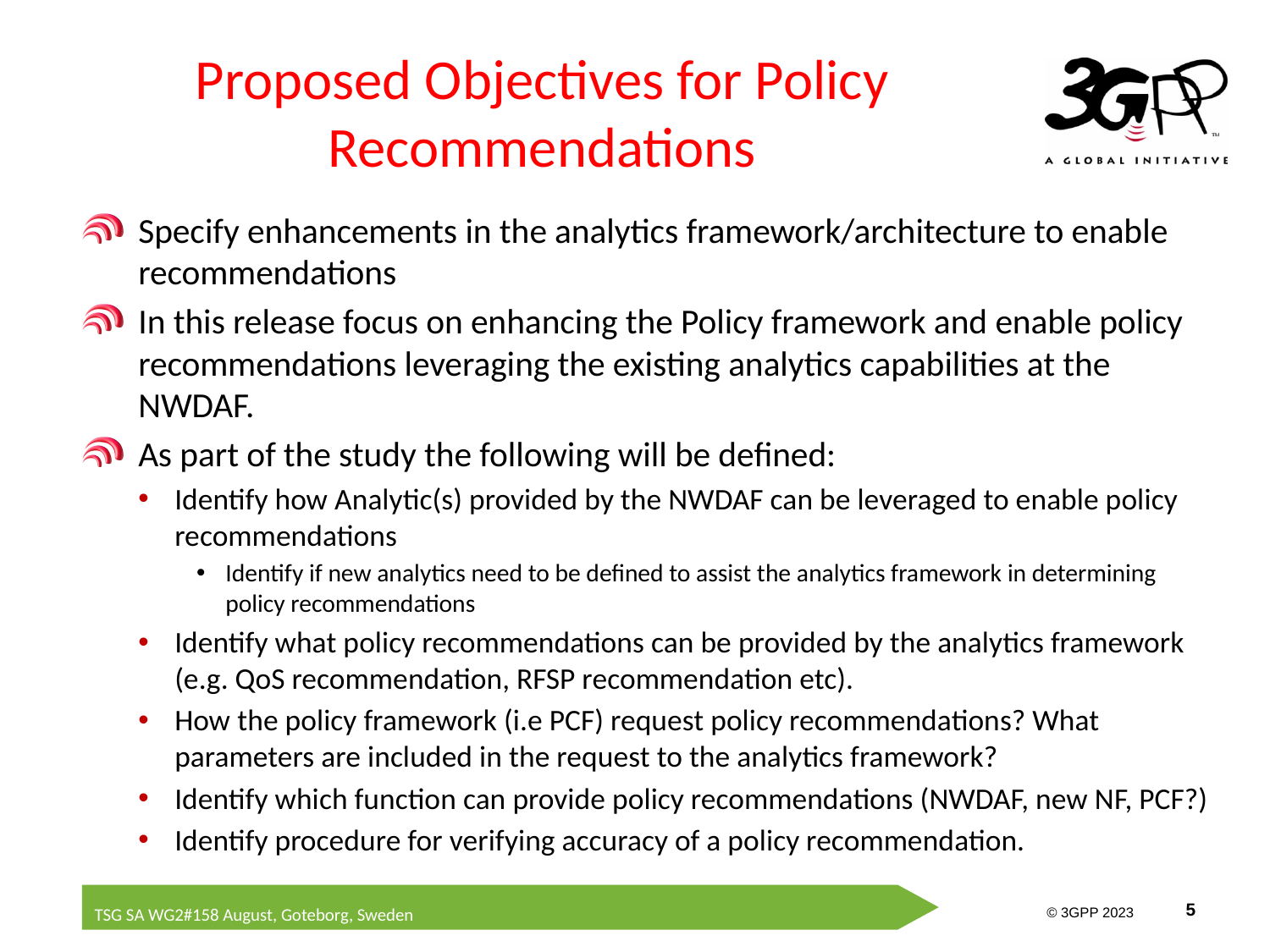

# Proposed Objectives for Policy Recommendations
Specify enhancements in the analytics framework/architecture to enable recommendations
In this release focus on enhancing the Policy framework and enable policy recommendations leveraging the existing analytics capabilities at the NWDAF.
As part of the study the following will be defined:
Identify how Analytic(s) provided by the NWDAF can be leveraged to enable policy recommendations
Identify if new analytics need to be defined to assist the analytics framework in determining policy recommendations
Identify what policy recommendations can be provided by the analytics framework (e.g. QoS recommendation, RFSP recommendation etc).
How the policy framework (i.e PCF) request policy recommendations? What parameters are included in the request to the analytics framework?
Identify which function can provide policy recommendations (NWDAF, new NF, PCF?)
Identify procedure for verifying accuracy of a policy recommendation.